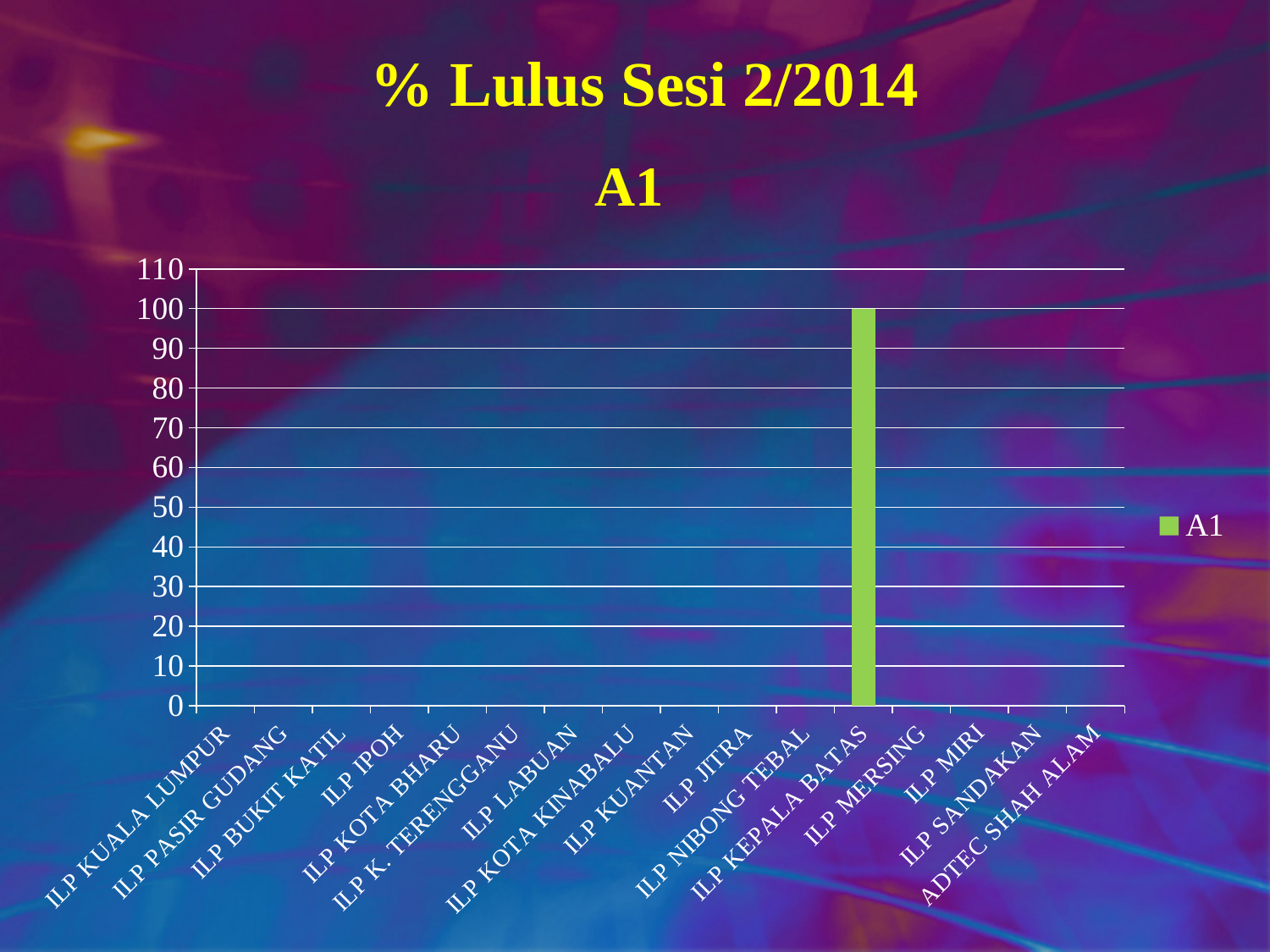

# % Lulus Sesi 2/2014

### Chart:

| Category | A1 |
|---|---|
| ILP KUALA LUMPUR | 0.0 |
| ILP PASIR GUDANG | 0.0 |
| ILP BUKIT KATIL | 0.0 |
| ILP IPOH | 0.0 |
| ILP KOTA BHARU | 0.0 |
| ILP K. TERENGGANU | 0.0 |
| ILP LABUAN | 0.0 |
| ILP KOTA KINABALU | 0.0 |
| ILP KUANTAN | 0.0 |
| ILP JITRA | 0.0 |
| ILP NIBONG TEBAL | 0.0 |
| ILP KEPALA BATAS | 100.0 |
| ILP MERSING | 0.0 |
| ILP MIRI | 0.0 |
| ILP SANDAKAN | 0.0 |
| ADTEC SHAH ALAM | 0.0 |